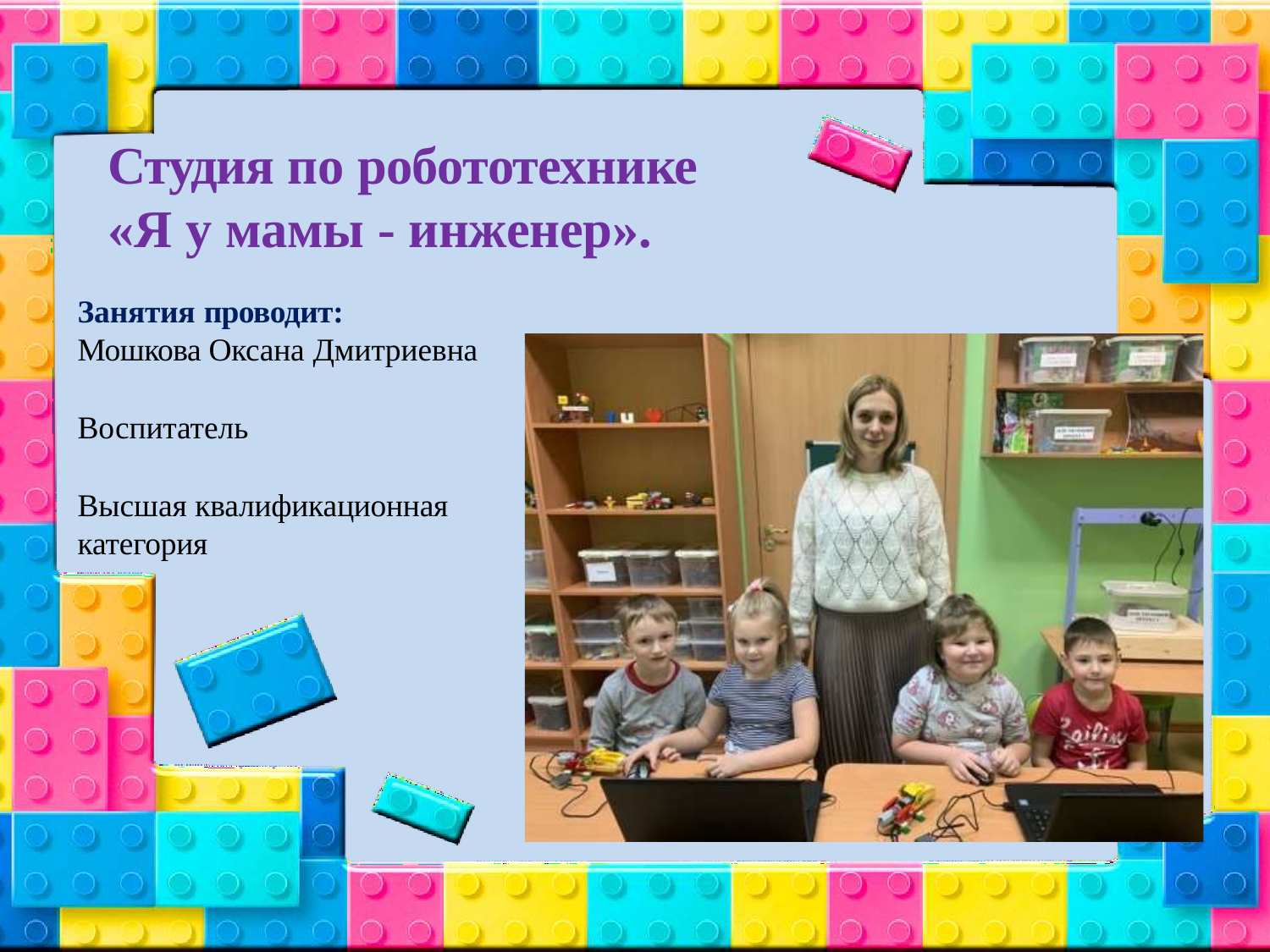

# Студия по робототехнике
«Я у мамы - инженер».
Занятия проводит:
Мошкова Оксана Дмитриевна

Воспитатель

Высшая квалификационная
категория